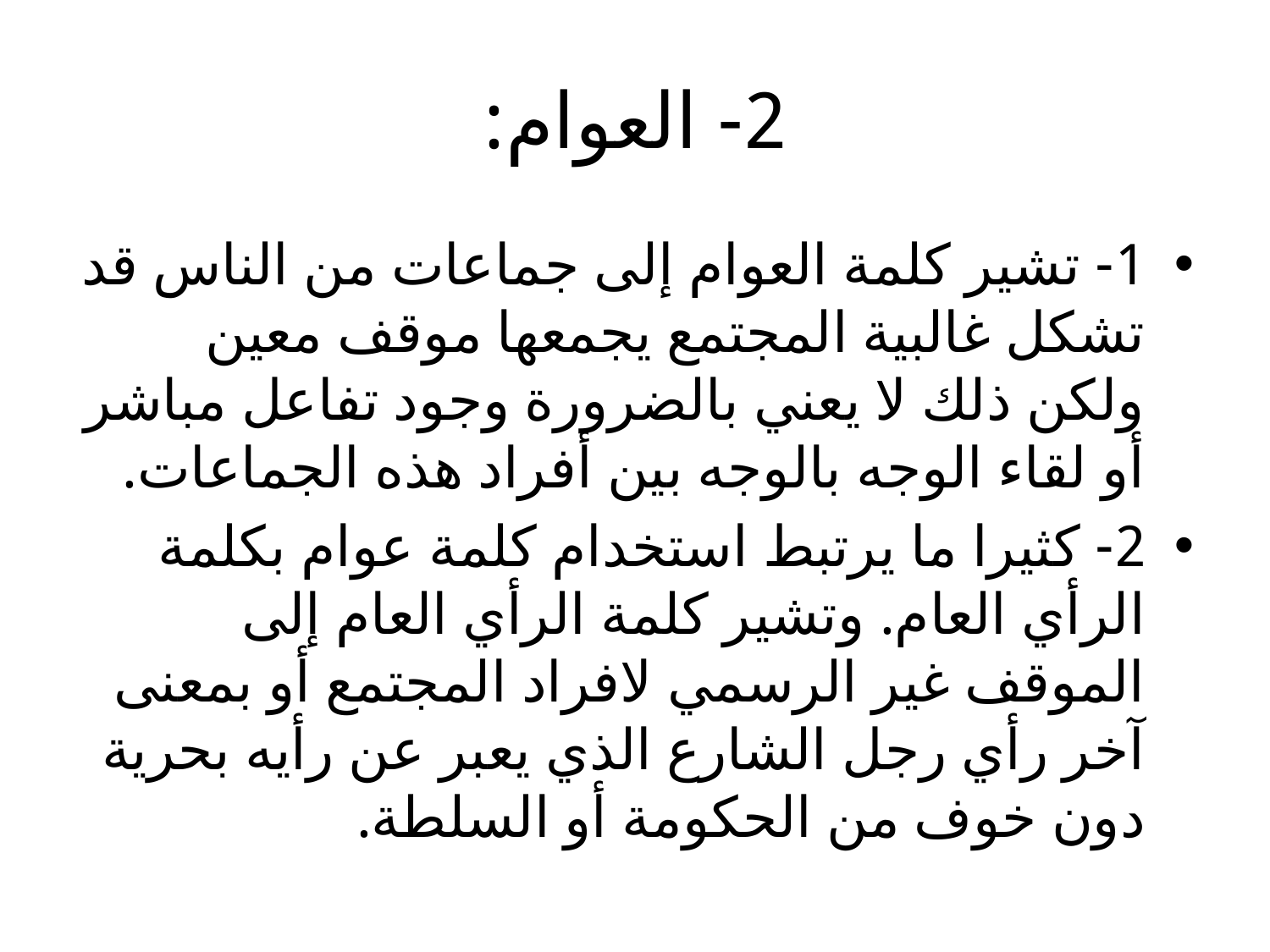

# 2- العوام:
1- تشير كلمة العوام إلى جماعات من الناس قد تشكل غالبية المجتمع يجمعها موقف معين ولكن ذلك لا يعني بالضرورة وجود تفاعل مباشر أو لقاء الوجه بالوجه بين أفراد هذه الجماعات.
2- كثيرا ما يرتبط استخدام كلمة عوام بكلمة الرأي العام. وتشير كلمة الرأي العام إلى الموقف غير الرسمي لافراد المجتمع أو بمعنى آخر رأي رجل الشارع الذي يعبر عن رأيه بحرية دون خوف من الحكومة أو السلطة.